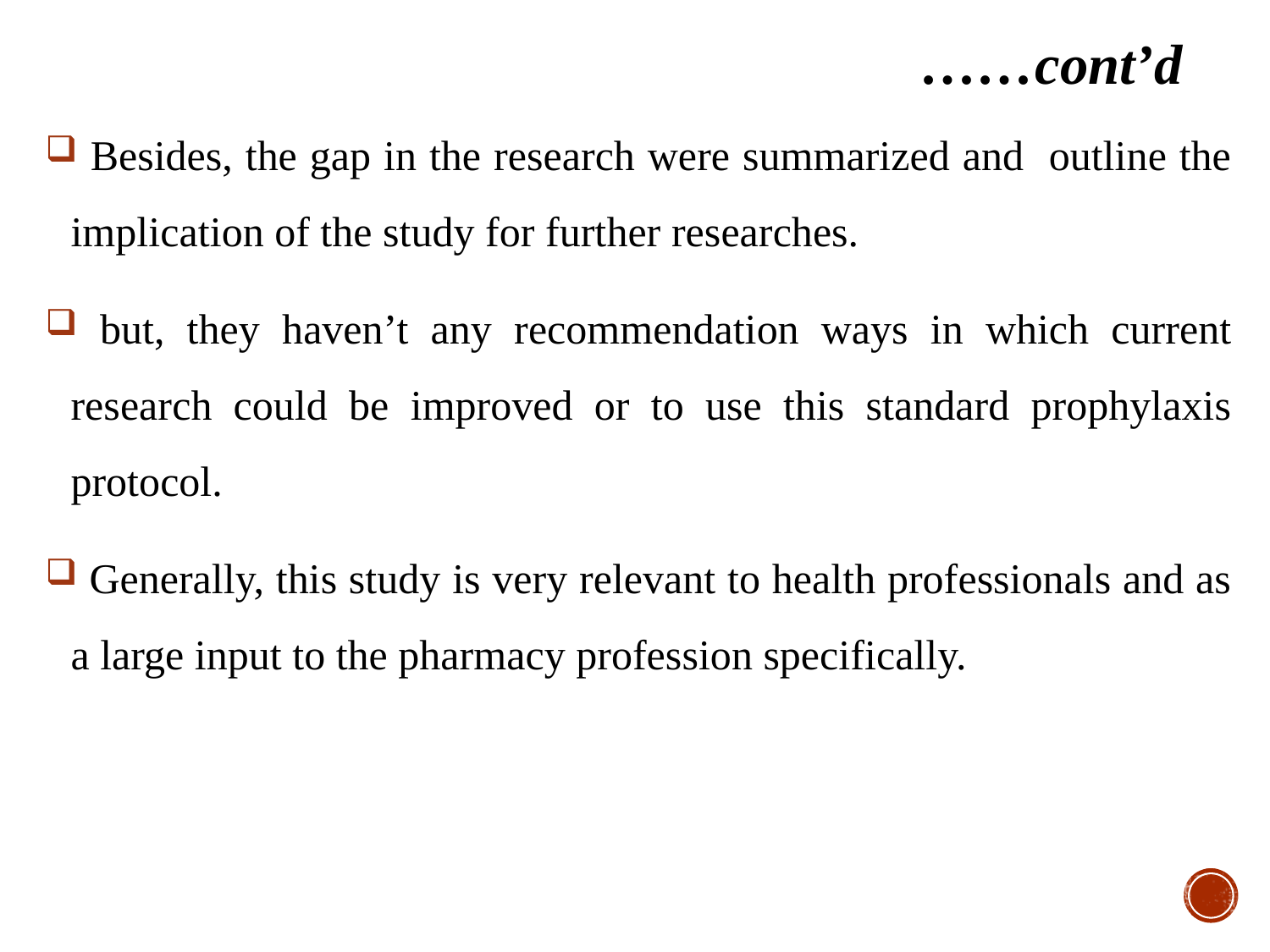

# ……cont’d
 Besides, the gap in the research were summarized and  outline the implication of the study for further researches.
 but, they haven’t any recommendation ways in which current research could be improved or to use this standard prophylaxis protocol.
 Generally, this study is very relevant to health professionals and as a large input to the pharmacy profession specifically.

17